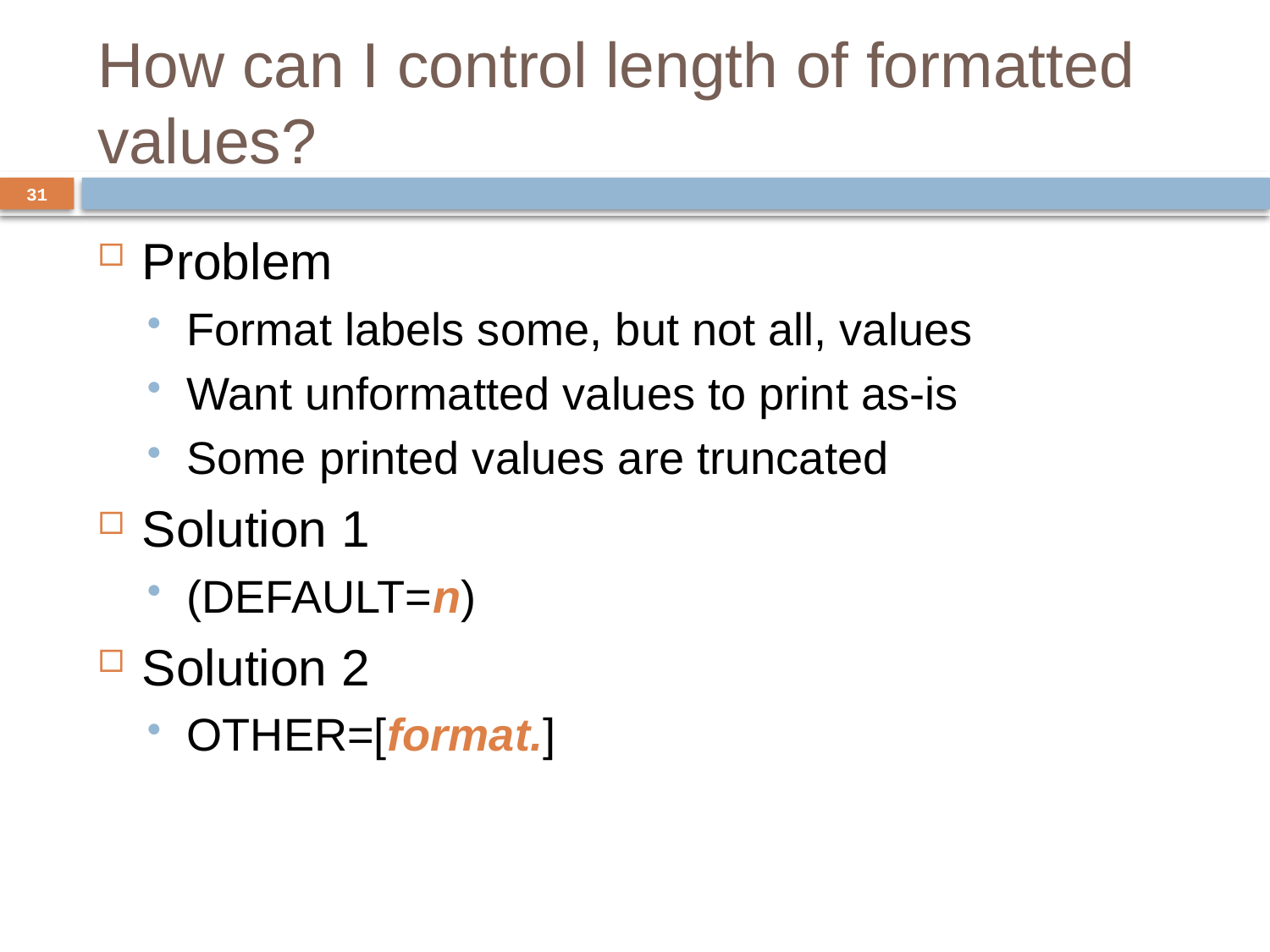

How can I control length of formatted values?
31
Problem
Format labels some, but not all, values
Want unformatted values to print as-is
Some printed values are truncated
Solution 1
(DEFAULT=n)
Solution 2
OTHER=[format.]